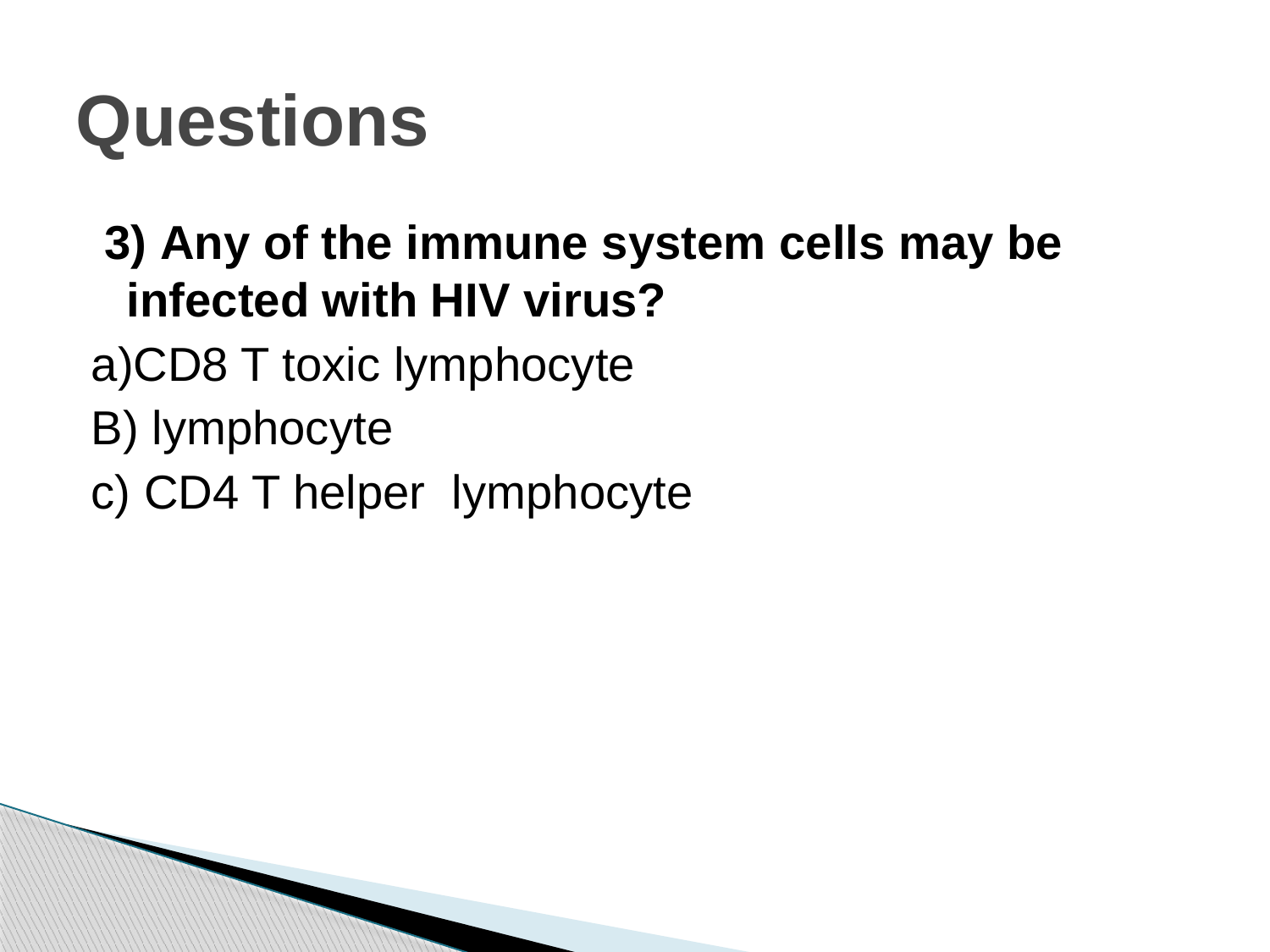

# Questions
 3) Any of the immune system cells may be infected with HIV virus?
a)CD8 T toxic lymphocyte
B) lymphocyte
c) CD4 T helper  lymphocyte